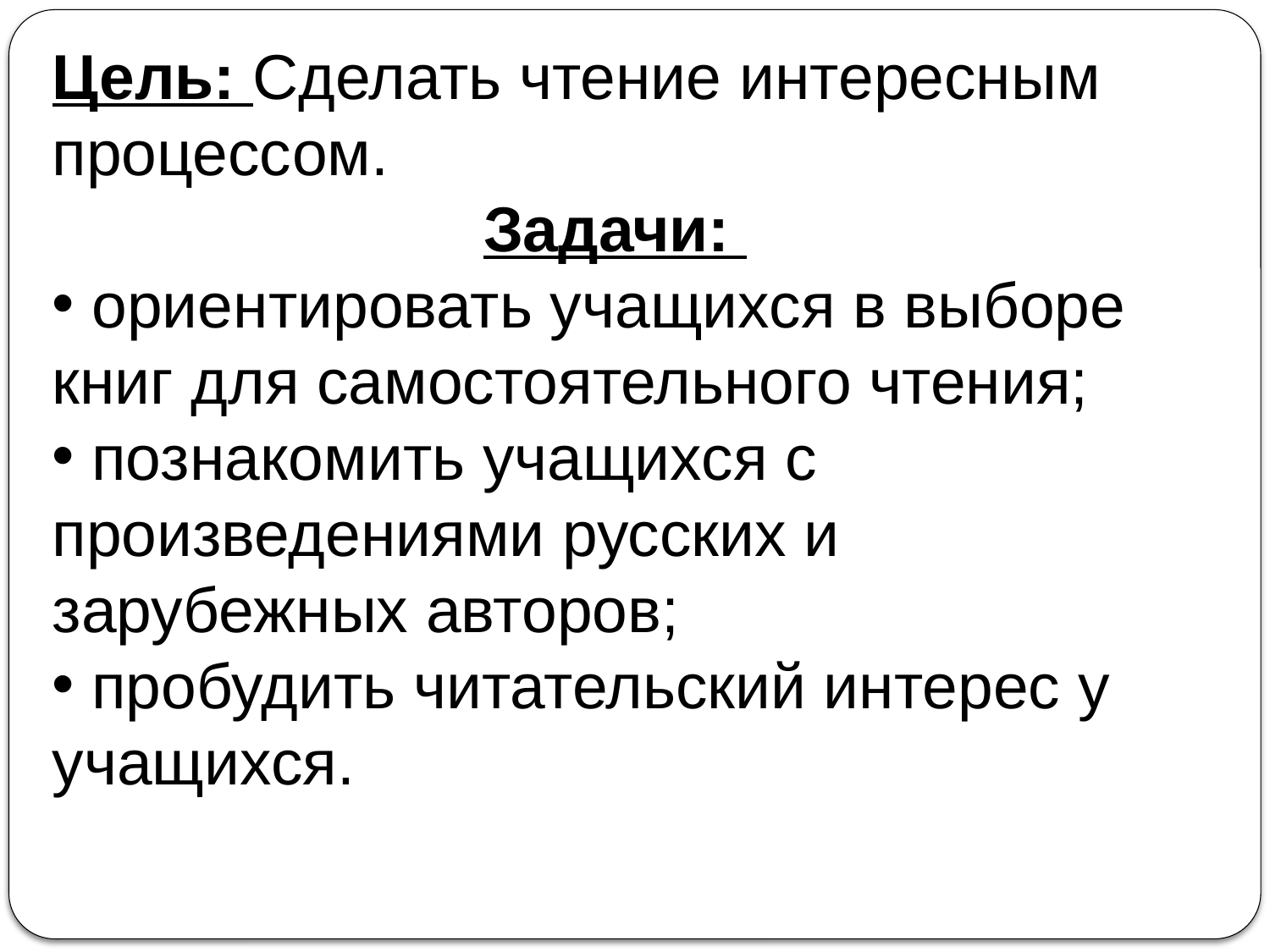

Цель: Сделать чтение интересным процессом.
Задачи:
 ориентировать учащихся в выборе книг для самостоятельного чтения;
 познакомить учащихся с произведениями русских и зарубежных авторов;
 пробудить читательский интерес у учащихся.